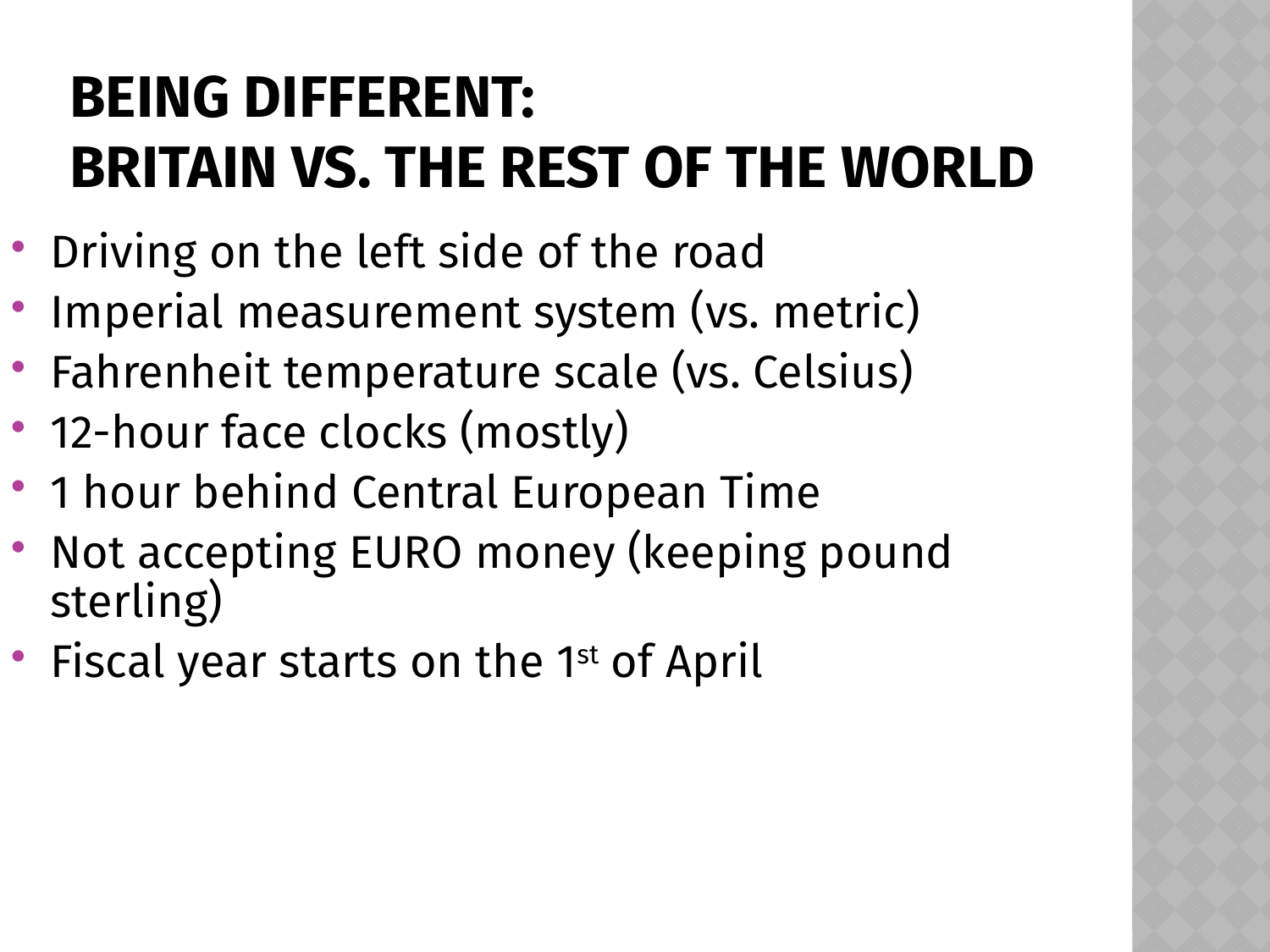

# Being different: Britain vs. the rest of the world
Driving on the left side of the road
Imperial measurement system (vs. metric)
Fahrenheit temperature scale (vs. Celsius)
12-hour face clocks (mostly)
1 hour behind Central European Time
Not accepting EURO money (keeping pound sterling)
Fiscal year starts on the 1st of April